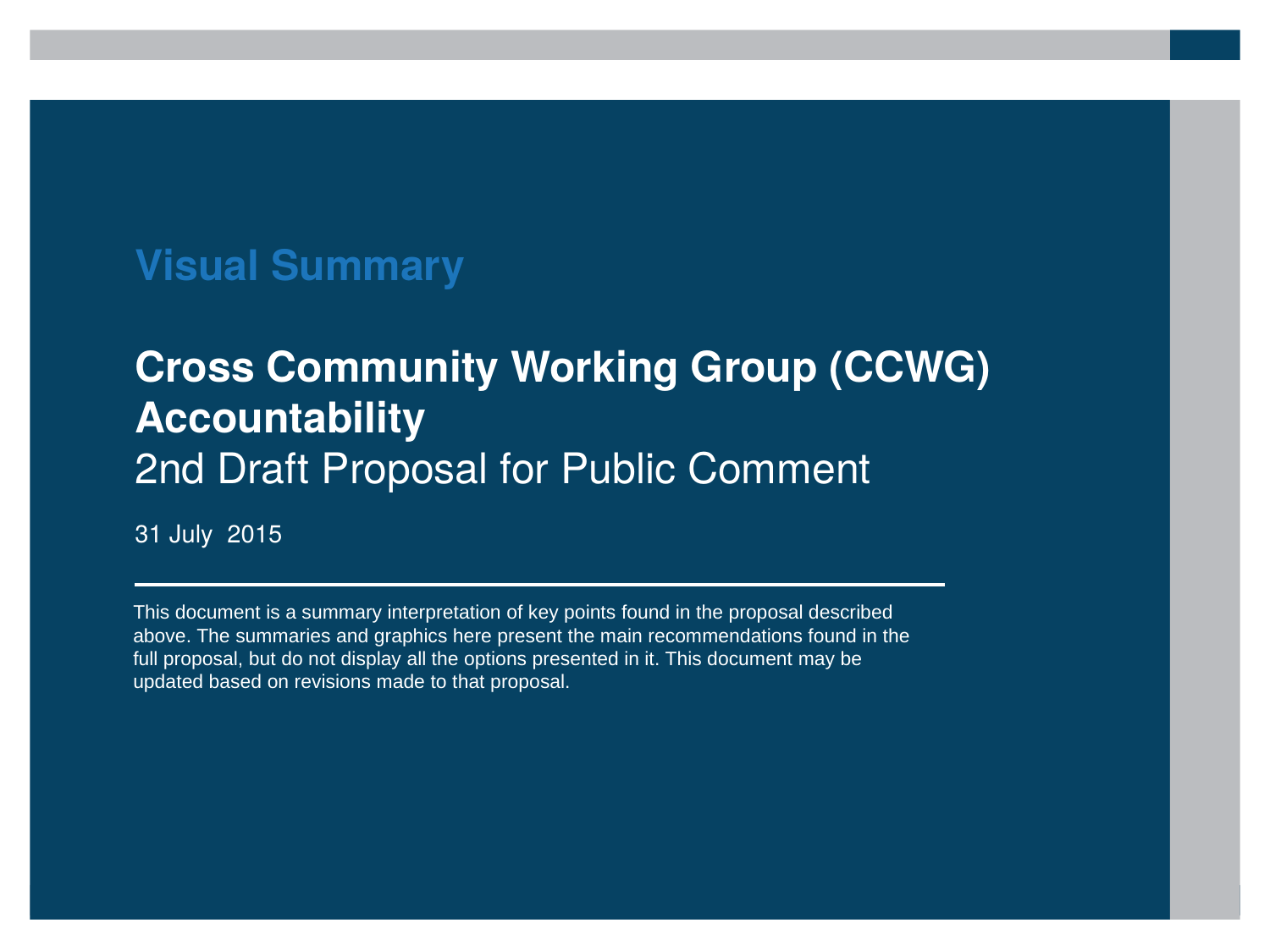

# Visual Summary
Cross Community Working Group (CCWG) Accountability
2nd Draft Proposal for Public Comment
31 July  2015

This document is a summary interpretation of key points found in the proposal described above. The summaries and graphics here present the main recommendations found in the full proposal, but do not display all the options presented in it. This document may be updated based on revisions made to that proposal.
Cross Community Working Group (CCWG) Accountability Initial Draft Proposal for Public Comment